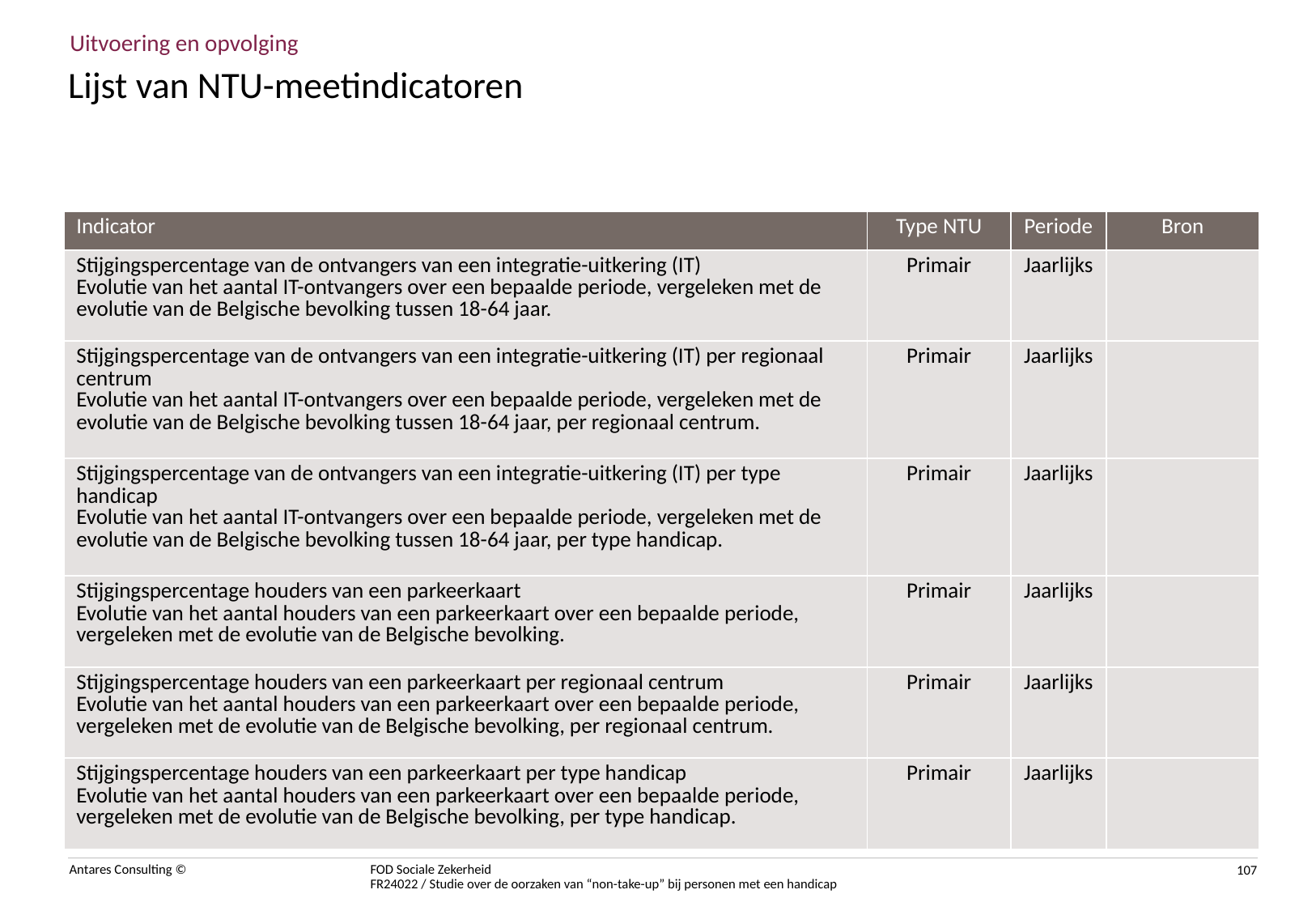

Uitvoering en opvolging
# Lijst van NTU-meetindicatoren
| Indicator | Type NTU | Periode | Bron |
| --- | --- | --- | --- |
| Stijgingspercentage van de ontvangers van een integratie-uitkering (IT) Evolutie van het aantal IT-ontvangers over een bepaalde periode, vergeleken met de evolutie van de Belgische bevolking tussen 18-64 jaar. | Primair | Jaarlijks |  |
| Stijgingspercentage van de ontvangers van een integratie-uitkering (IT) per regionaal centrum Evolutie van het aantal IT-ontvangers over een bepaalde periode, vergeleken met de evolutie van de Belgische bevolking tussen 18-64 jaar, per regionaal centrum. | Primair | Jaarlijks |  |
| Stijgingspercentage van de ontvangers van een integratie-uitkering (IT) per type handicap Evolutie van het aantal IT-ontvangers over een bepaalde periode, vergeleken met de evolutie van de Belgische bevolking tussen 18-64 jaar, per type handicap. | Primair | Jaarlijks |  |
| Stijgingspercentage houders van een parkeerkaart Evolutie van het aantal houders van een parkeerkaart over een bepaalde periode, vergeleken met de evolutie van de Belgische bevolking. | Primair | Jaarlijks |  |
| Stijgingspercentage houders van een parkeerkaart per regionaal centrum Evolutie van het aantal houders van een parkeerkaart over een bepaalde periode, vergeleken met de evolutie van de Belgische bevolking, per regionaal centrum. | Primair | Jaarlijks |  |
| Stijgingspercentage houders van een parkeerkaart per type handicap Evolutie van het aantal houders van een parkeerkaart over een bepaalde periode, vergeleken met de evolutie van de Belgische bevolking, per type handicap. | Primair | Jaarlijks |  |